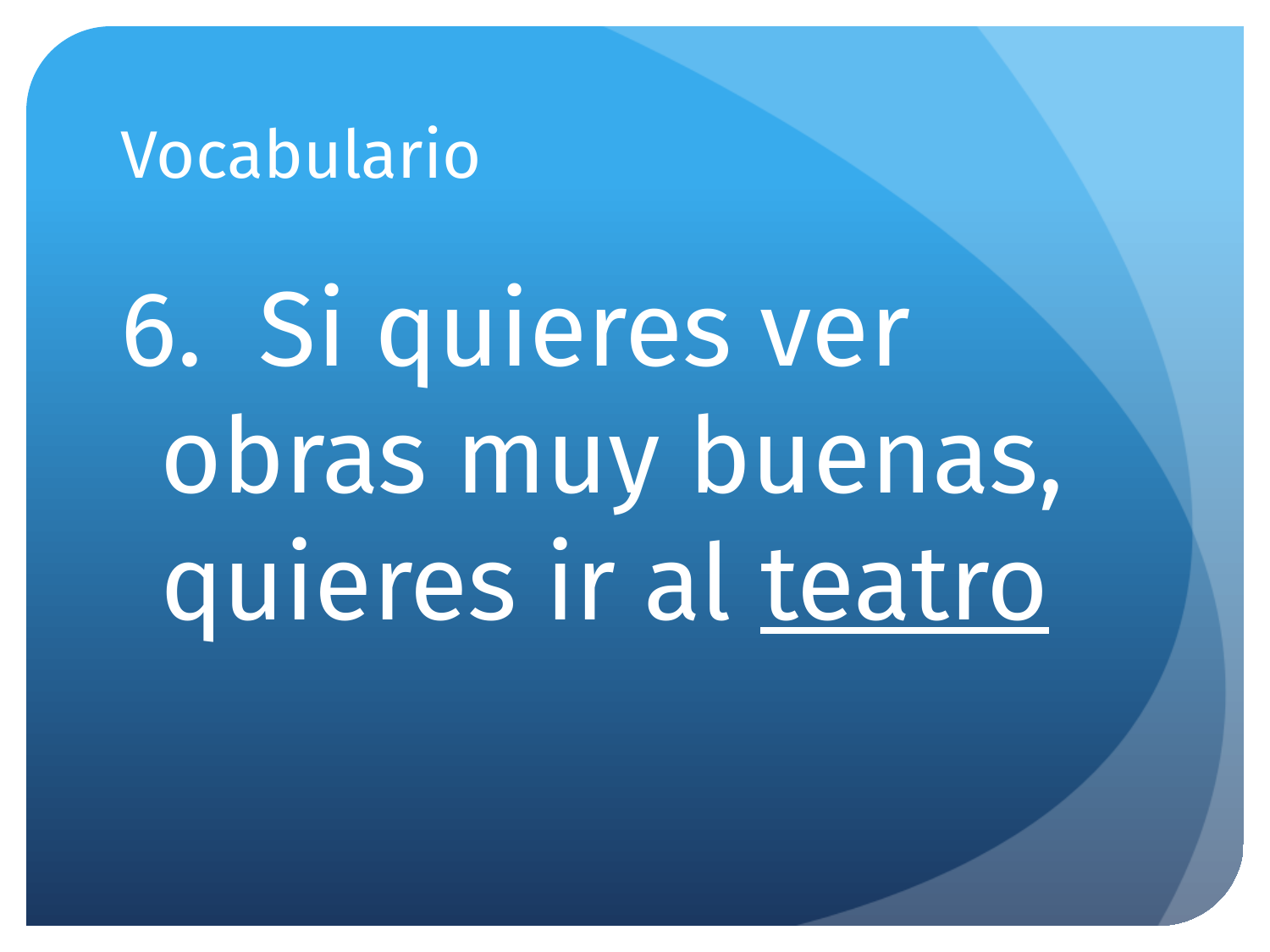

# Vocabulario
6.  Si quieres ver obras muy buenas, quieres ir al teatro